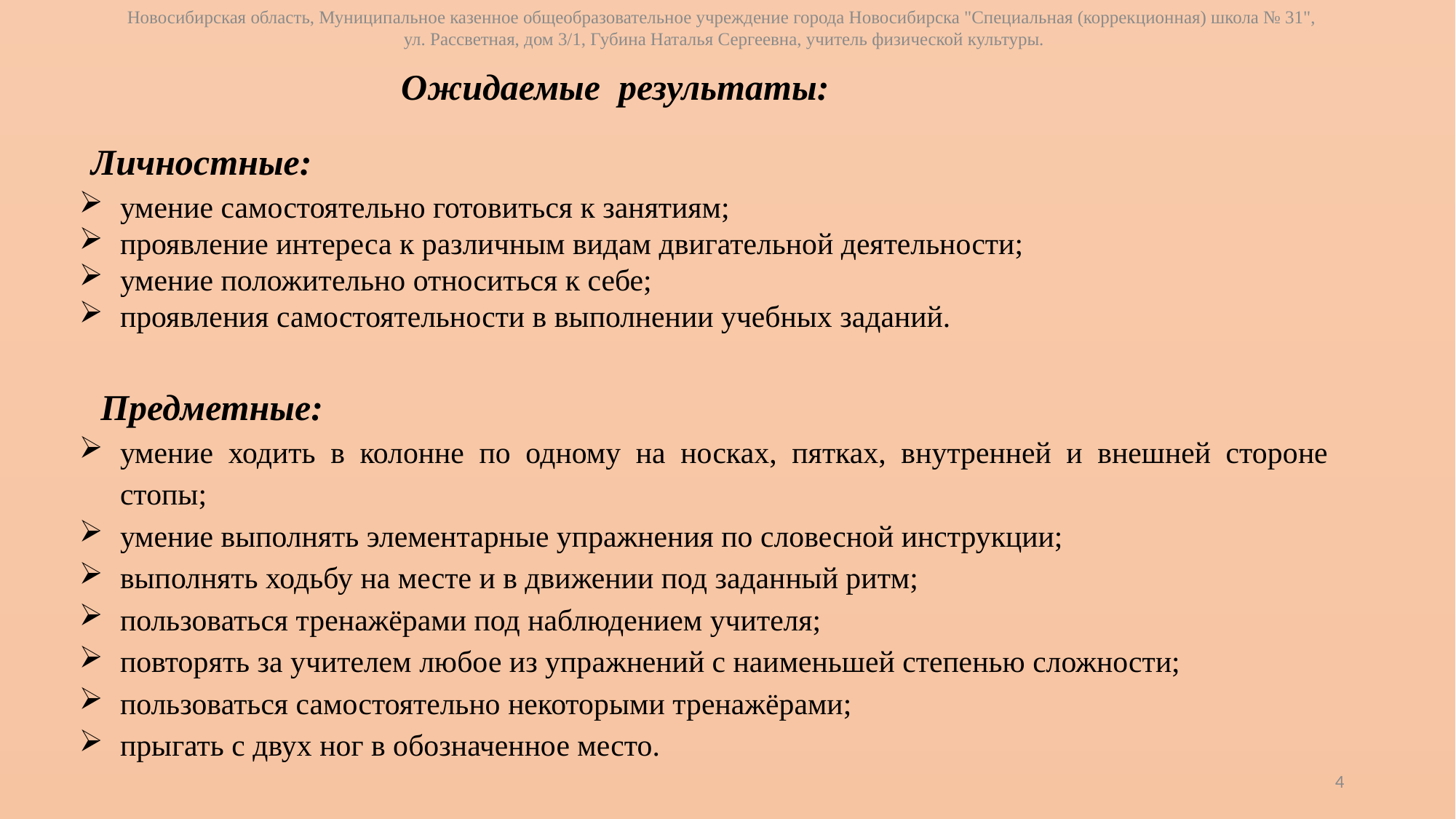

Новосибирская область, Муниципальное казенное общеобразовательное учреждение города Новосибирска "Специальная (коррекционная) школа № 31",
ул. Рассветная, дом 3/1, Губина Наталья Сергеевна, учитель физической культуры.
Ожидаемые  результаты:
  Личностные:
умение самостоятельно готовиться к занятиям;
проявление интереса к различным видам двигательной деятельности;
умение положительно относиться к себе;
проявления самостоятельности в выполнении учебных заданий.

Предметные:
умение ходить в колонне по одному на носках, пятках, внутренней и внешней стороне стопы;
умение выполнять элементарные упражнения по словесной инструкции;
выполнять ходьбу на месте и в движении под заданный ритм;
пользоваться тренажёрами под наблюдением учителя;
повторять за учителем любое из упражнений с наименьшей степенью сложности;
пользоваться самостоятельно некоторыми тренажёрами;
прыгать с двух ног в обозначенное место.
4